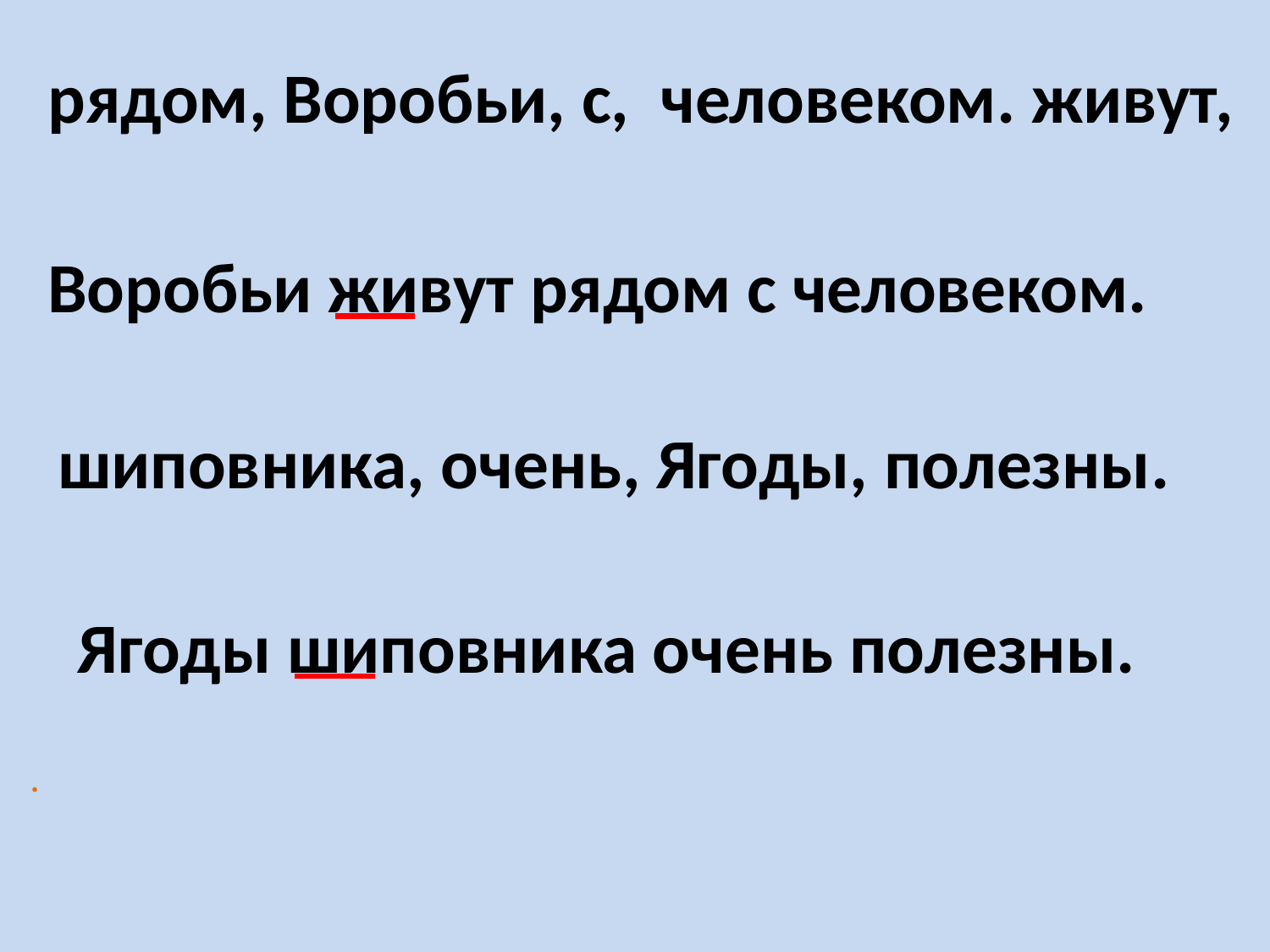

рядом, Воробьи, с,  человеком. живут,
Воробьи живут рядом с человеком.
шиповника, очень, Ягоды, полезны.
Ягоды шиповника очень полезны.
.